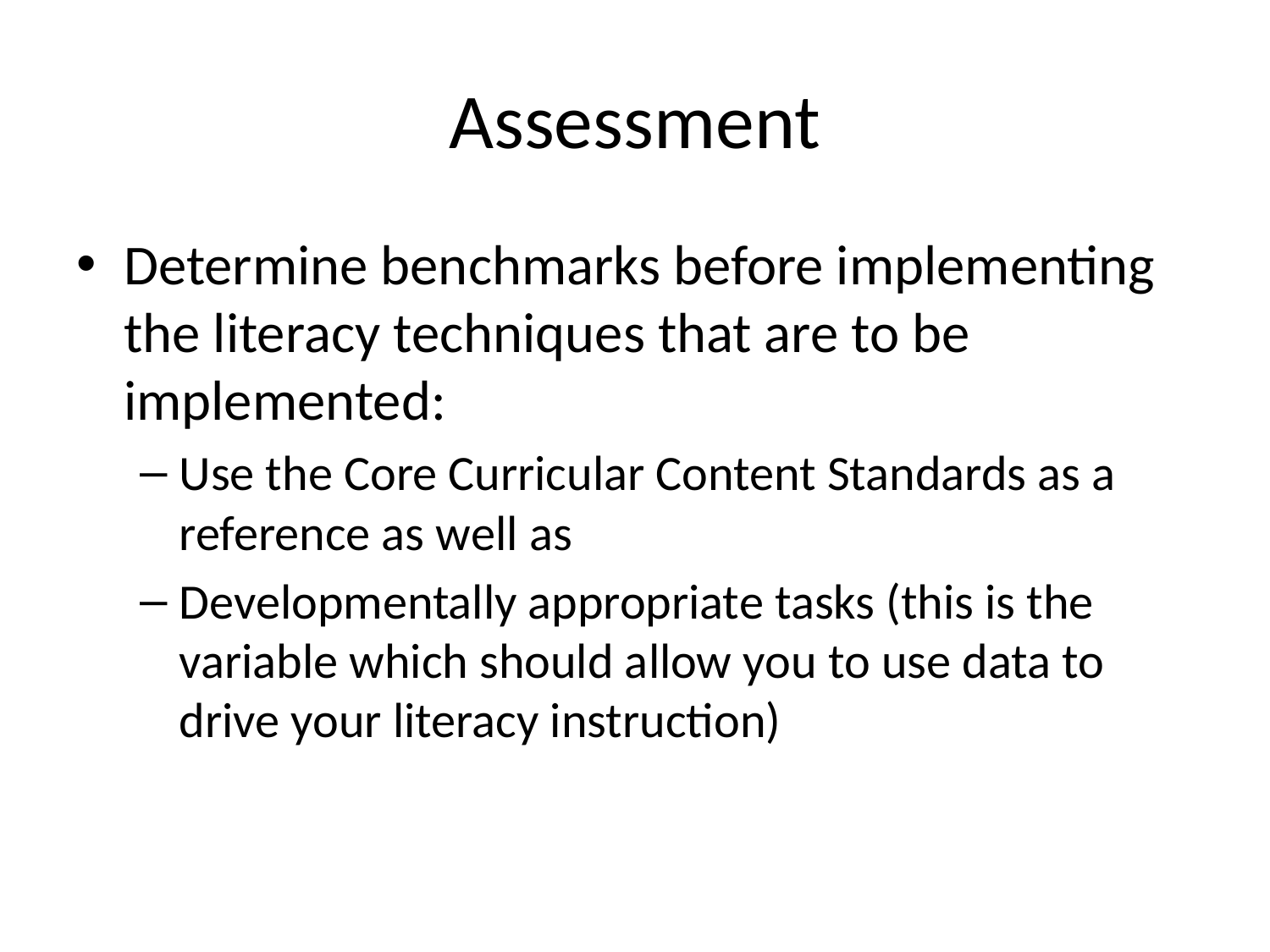

# Assessment
Determine benchmarks before implementing the literacy techniques that are to be implemented:
Use the Core Curricular Content Standards as a reference as well as
Developmentally appropriate tasks (this is the variable which should allow you to use data to drive your literacy instruction)